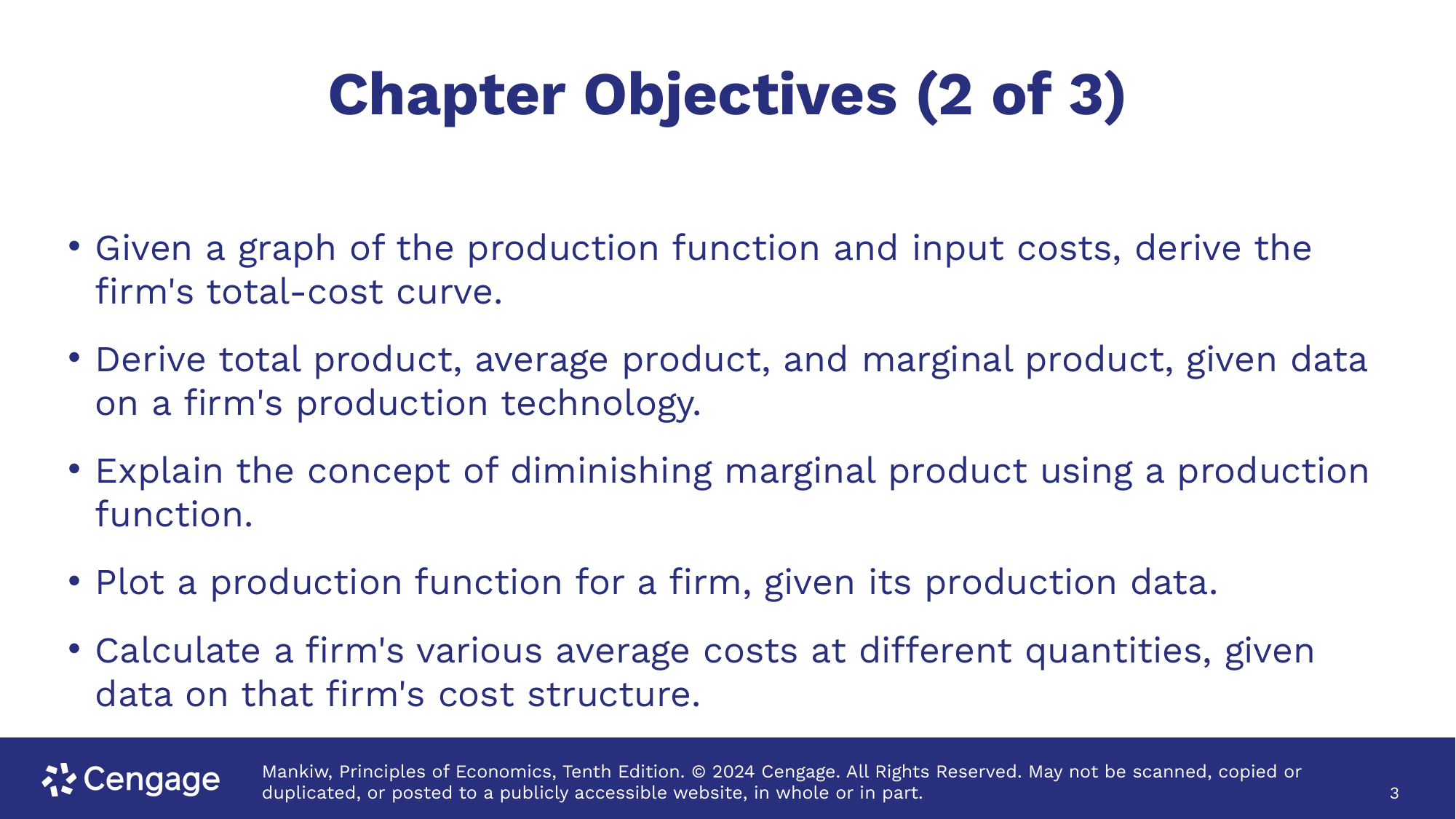

# Chapter Objectives (2 of 3)
Given a graph of the production function and input costs, derive the firm's total-cost curve.
Derive total product, average product, and marginal product, given data on a firm's production technology.
Explain the concept of diminishing marginal product using a production function.
Plot a production function for a firm, given its production data.
Calculate a firm's various average costs at different quantities, given data on that firm's cost structure.